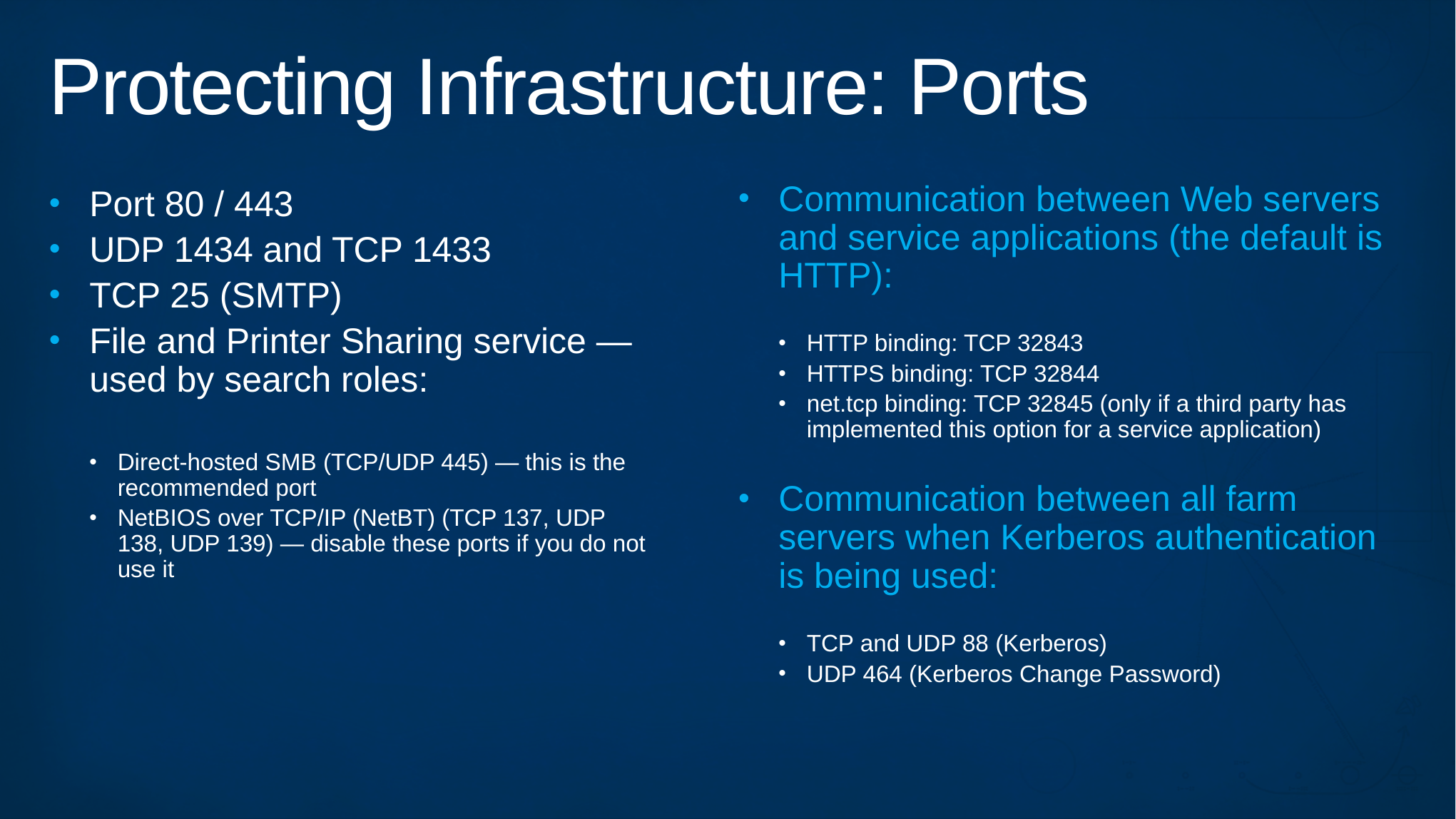

# Protecting Infrastructure: Ports
Port 80 / 443
UDP 1434 and TCP 1433
TCP 25 (SMTP)
File and Printer Sharing service — used by search roles:

Direct-hosted SMB (TCP/UDP 445) — this is the recommended port
NetBIOS over TCP/IP (NetBT) (TCP 137, UDP 138, UDP 139) — disable these ports if you do not use it
Communication between Web servers and service applications (the default is HTTP):

HTTP binding: TCP 32843
HTTPS binding: TCP 32844
net.tcp binding: TCP 32845 (only if a third party has implemented this option for a service application)

Communication between all farm servers when Kerberos authentication is being used:

TCP and UDP 88 (Kerberos)
UDP 464 (Kerberos Change Password)